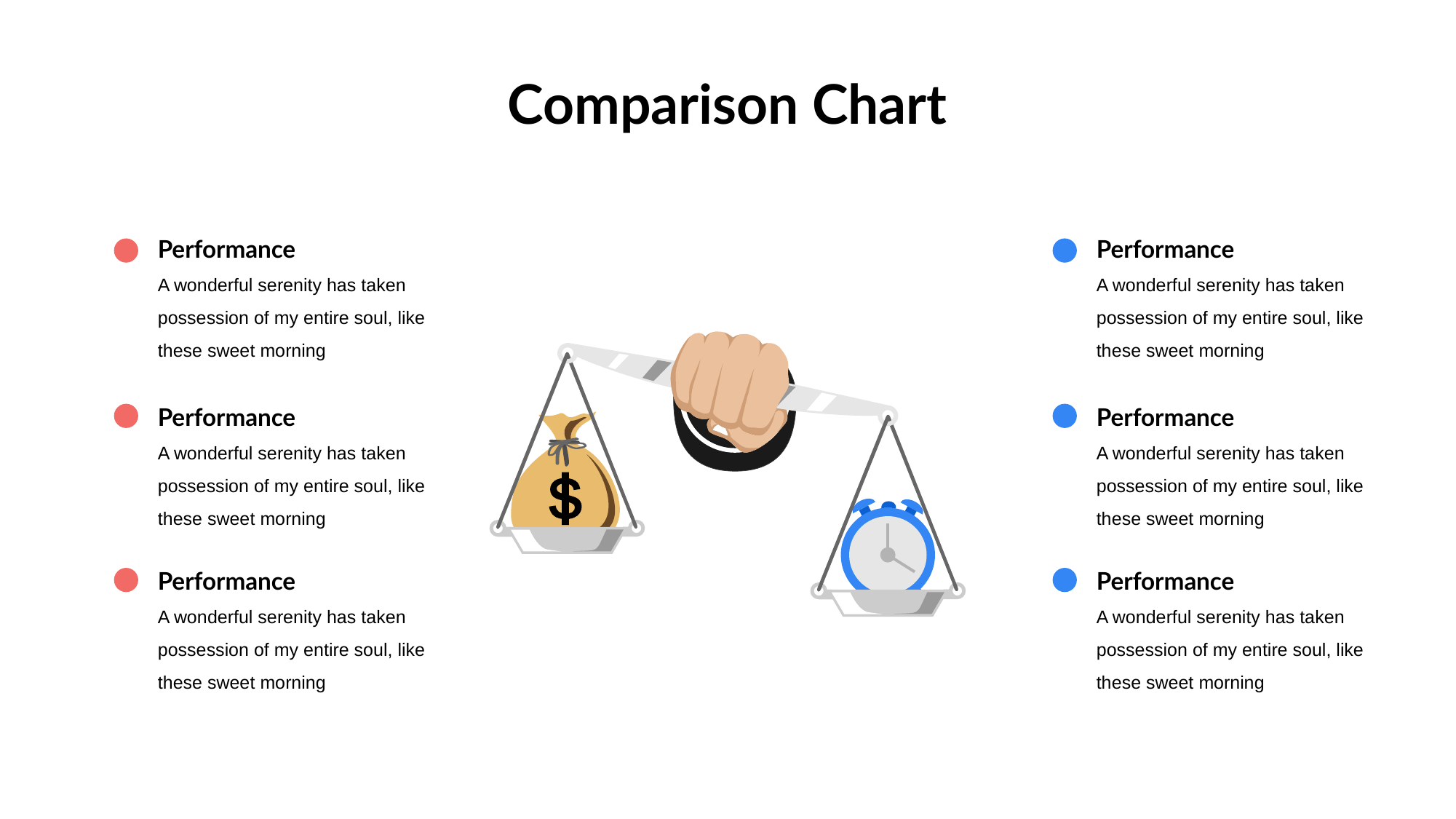

# Comparison Chart
Performance
Performance

A wonderful serenity has taken possession of my entire soul, like these sweet morning
A wonderful serenity has taken possession of my entire soul, like these sweet morning

Performance
Performance

A wonderful serenity has taken possession of my entire soul, like these sweet morning
A wonderful serenity has taken possession of my entire soul, like these sweet morning

Performance
Performance

A wonderful serenity has taken possession of my entire soul, like these sweet morning
A wonderful serenity has taken possession of my entire soul, like these sweet morning